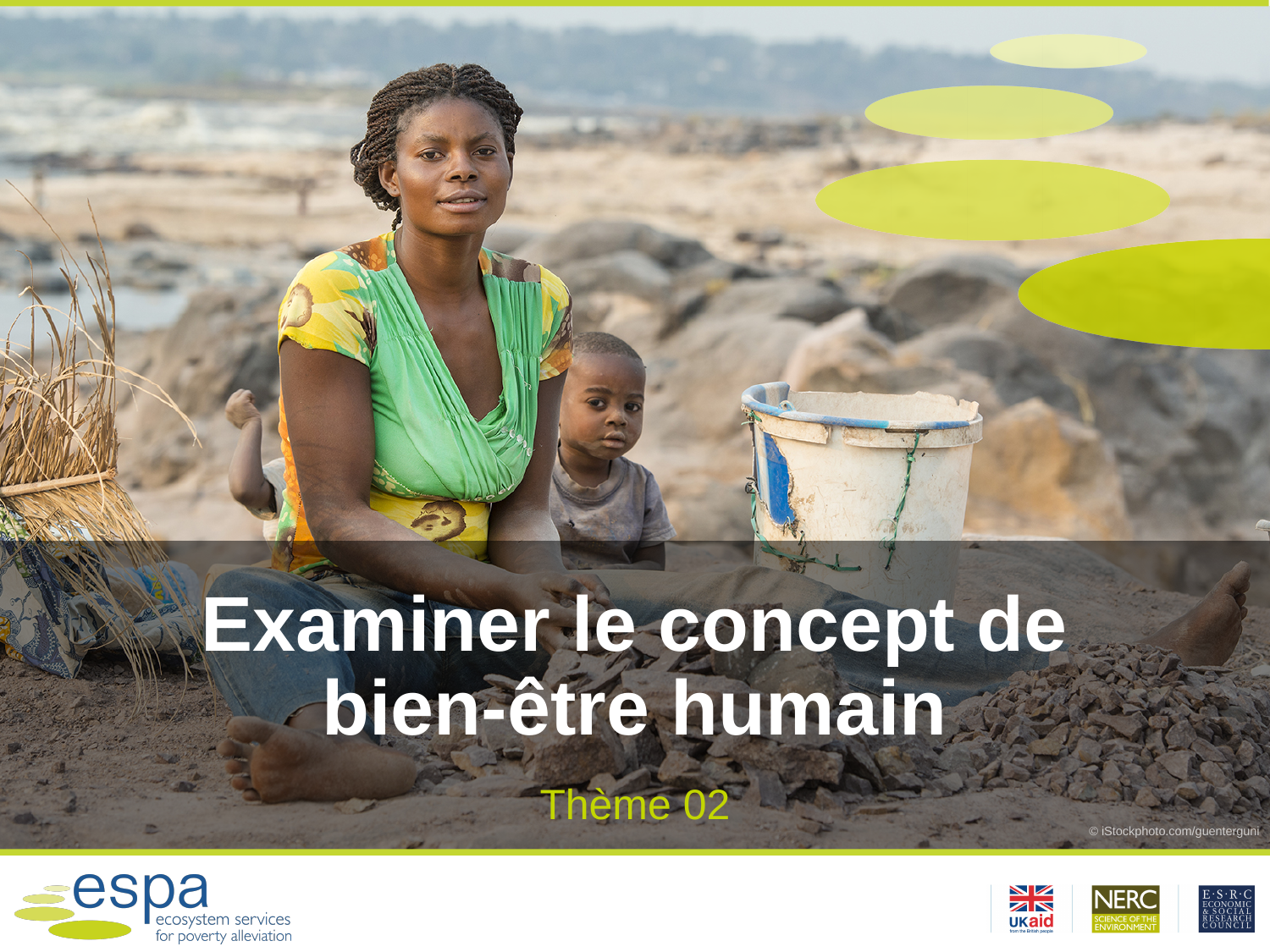

# Examiner le concept de bien-être humain
Thème 02
© iStockphoto.com/guenterguni